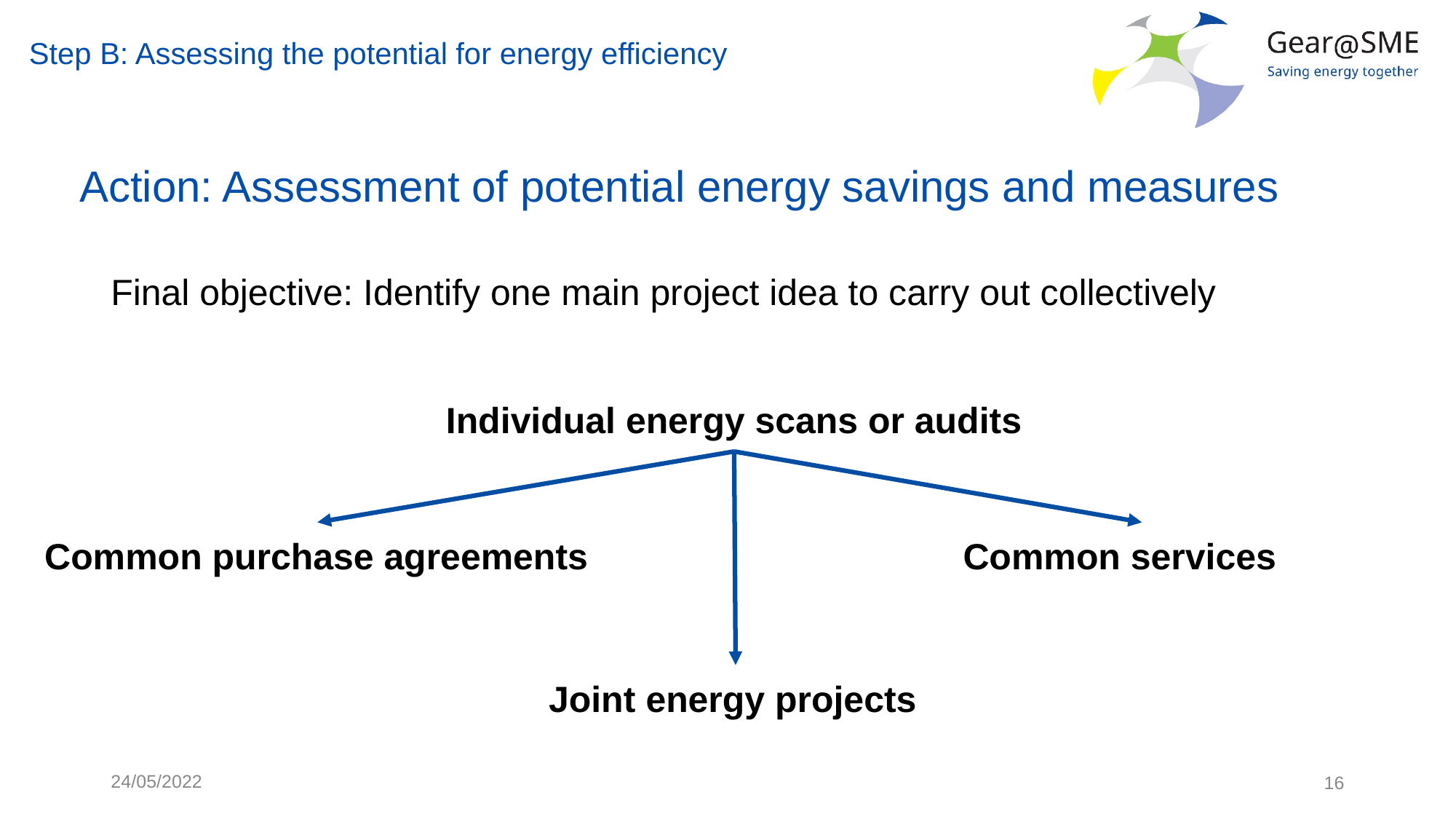

Step B: Assessing the potential for energy efficiency
# Action: Assessment of potential energy savings and measures
Final objective: Identify one main project idea to carry out collectively
Individual energy scans or audits
Common purchase agreements
Common services
Joint energy projects

24/05/2022
16